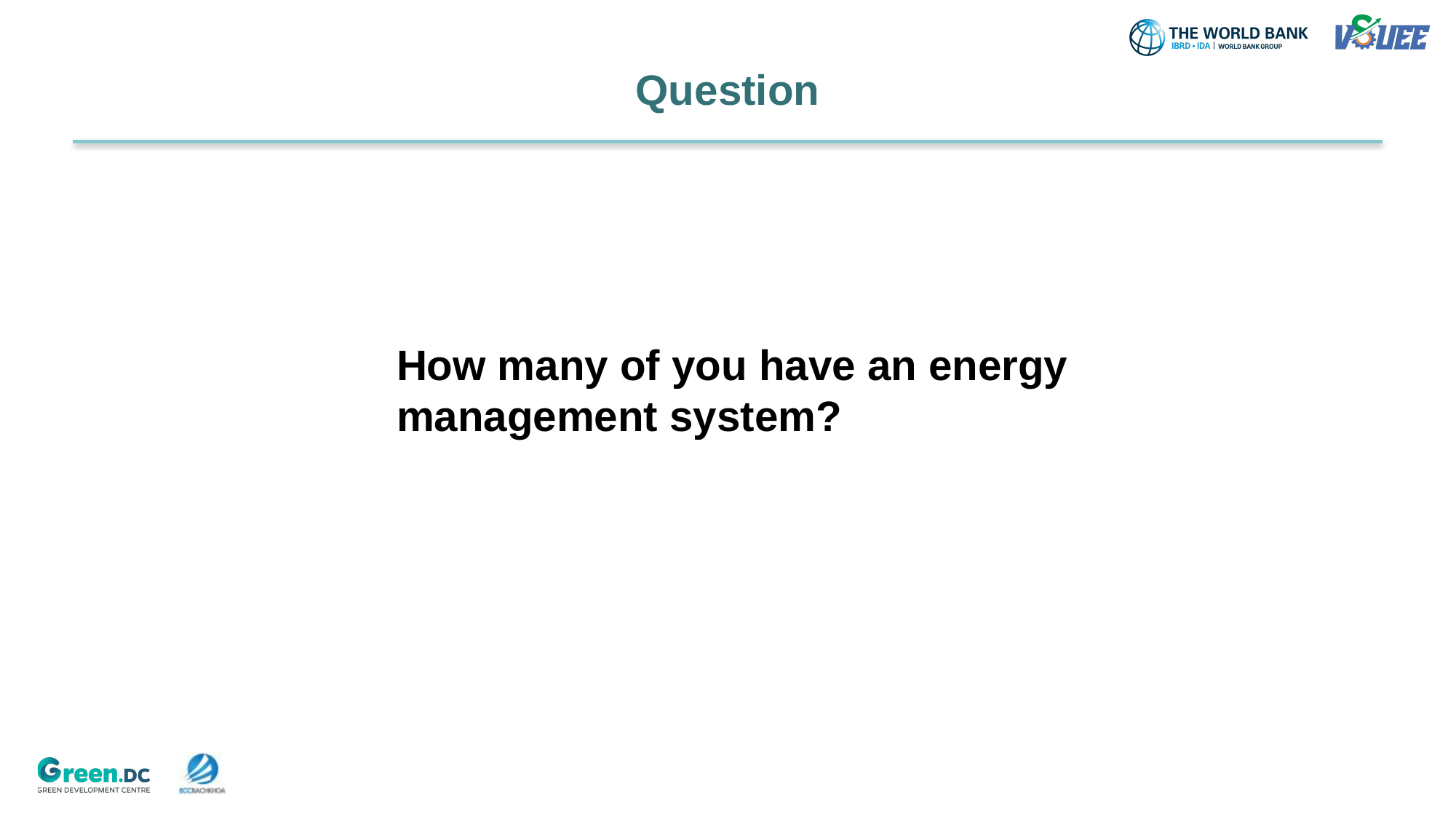

# Question
How many of you have an energy management system?